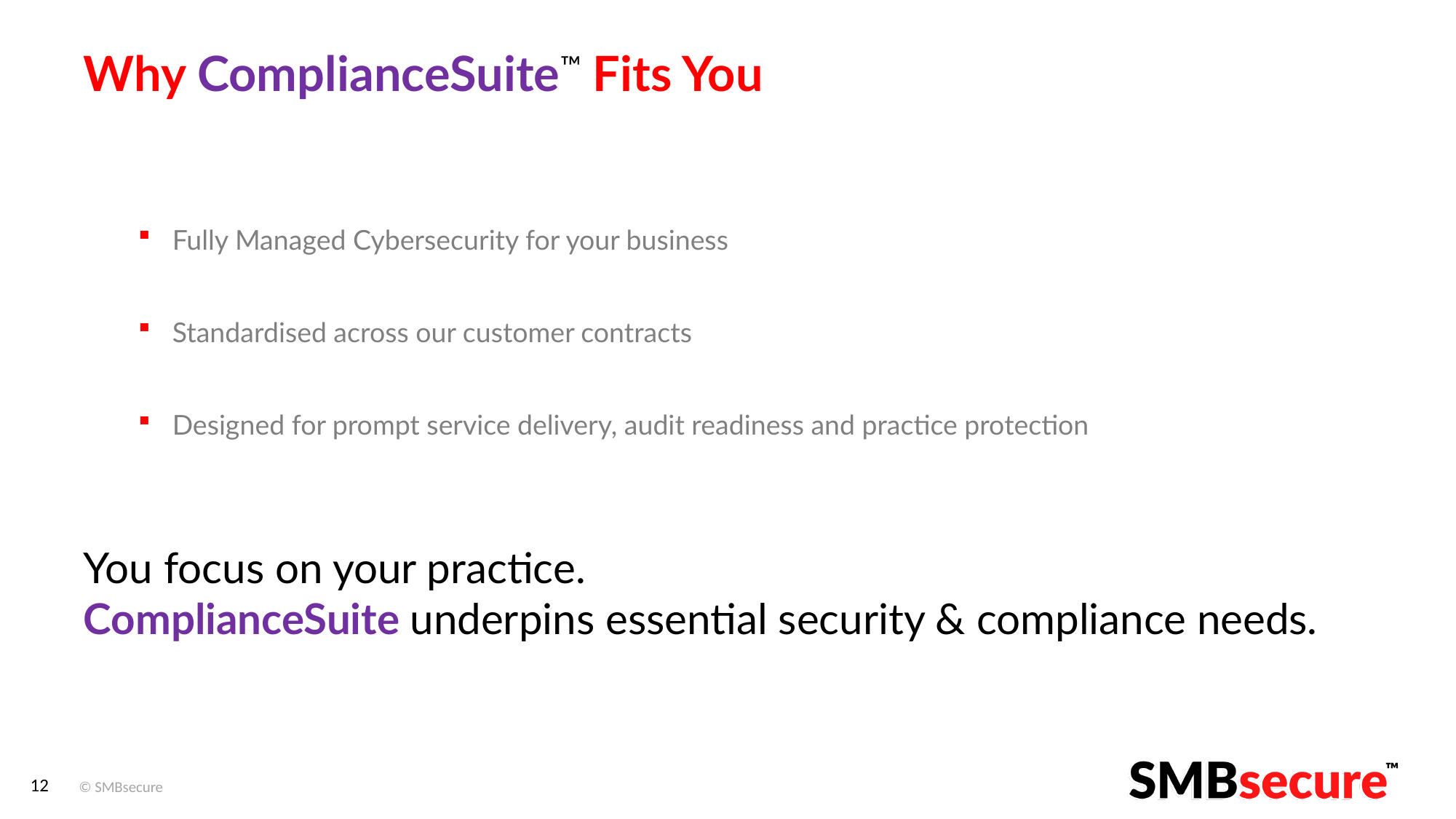

# Why ComplianceSuite™ Fits You

Fully Managed Cybersecurity for your business

Standardised across our customer contracts

Designed for prompt service delivery, audit readiness and practice protection

You focus on your practice.
ComplianceSuite underpins essential security & compliance needs.